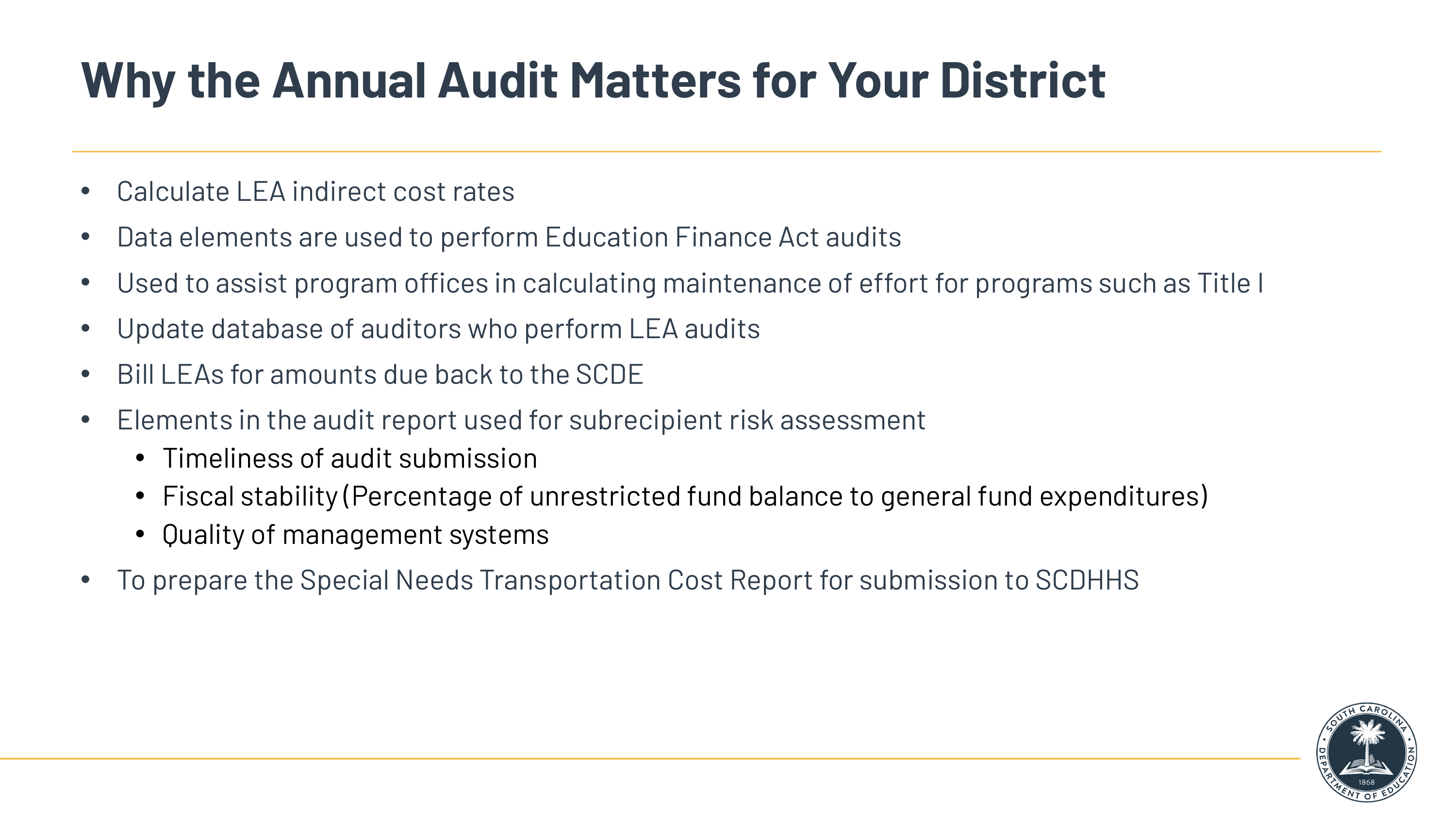

# Why the Annual Audit Matters for Your District
Calculate LEA indirect cost rates
Data elements are used to perform Education Finance Act audits
Used to assist program offices in calculating maintenance of effort for programs such as Title I
Update database of auditors who perform LEA audits
Bill LEAs for amounts due back to the SCDE
Elements in the audit report used for subrecipient risk assessment
Timeliness of audit submission
Fiscal stability (Percentage of unrestricted fund balance to general fund expenditures)
Quality of management systems
To prepare the Special Needs Transportation Cost Report for submission to SCDHHS